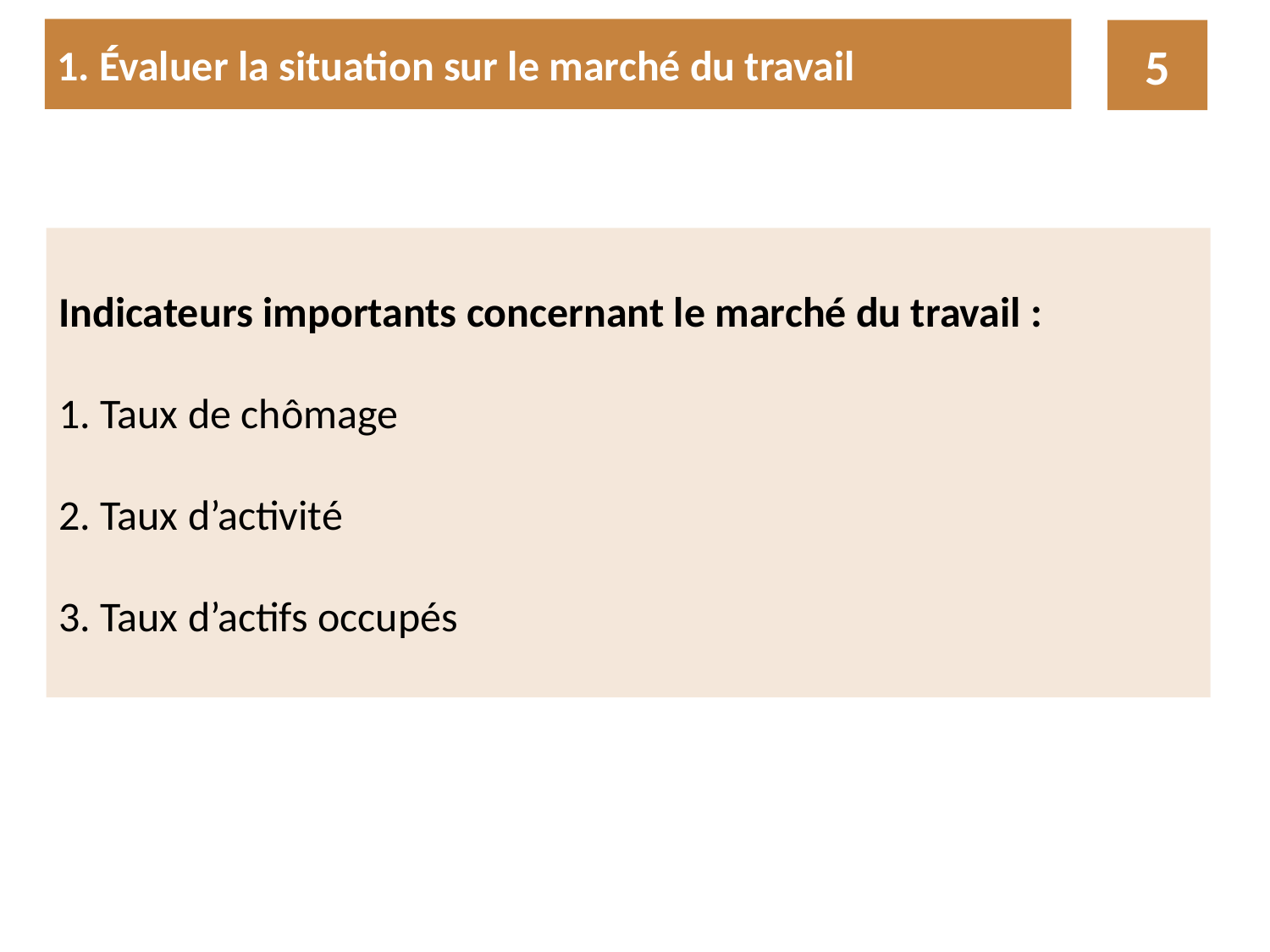

1. Évaluer la situation sur le marché du travail
5

Indicateurs importants concernant le marché du travail :
 Taux de chômage

 Taux d’activité

 Taux d’actifs occupés